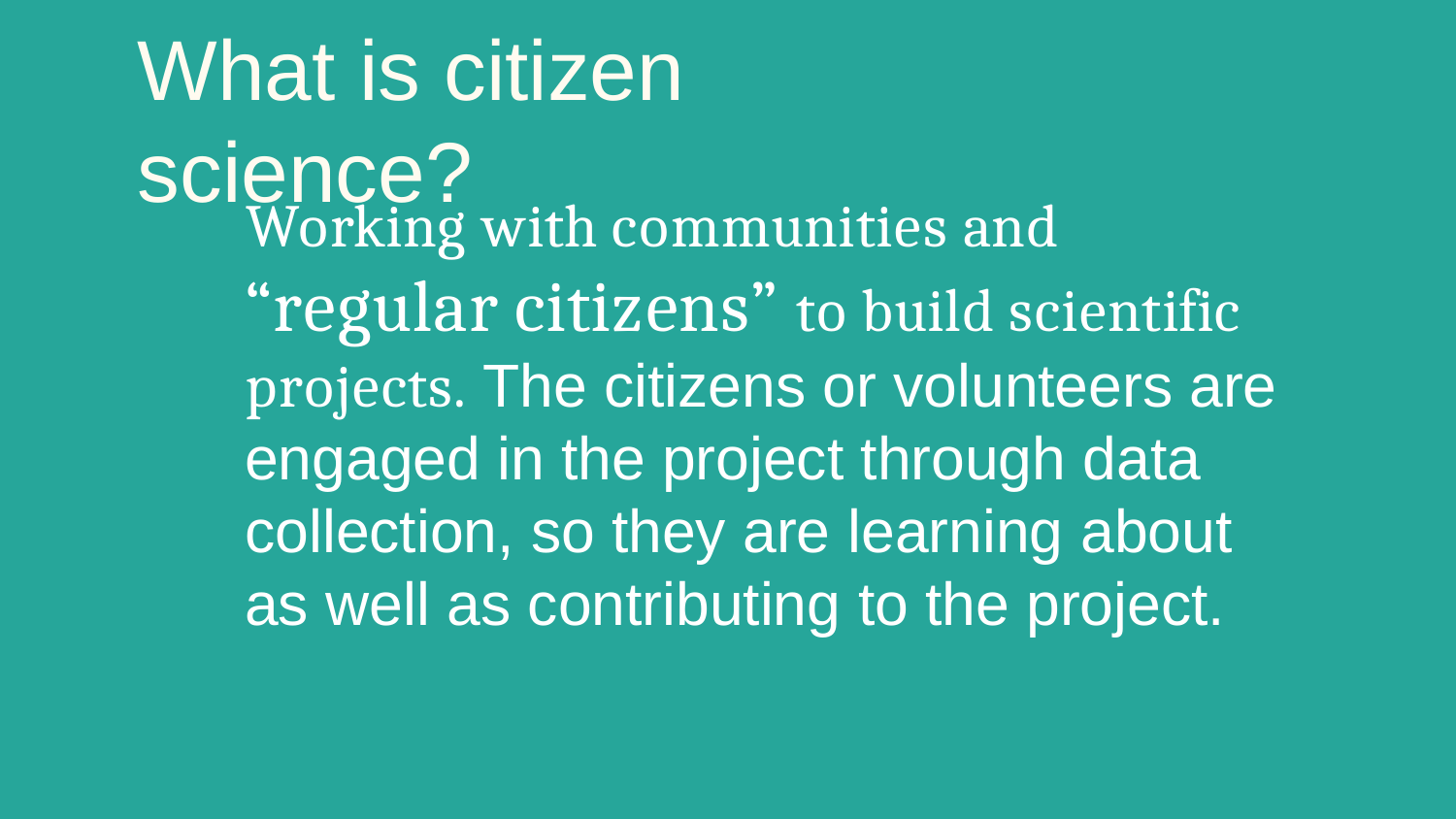

# What is citizen science?
Working with communities and “regular citizens” to build scientific projects. The citizens or volunteers are engaged in the project through data collection, so they are learning about as well as contributing to the project.